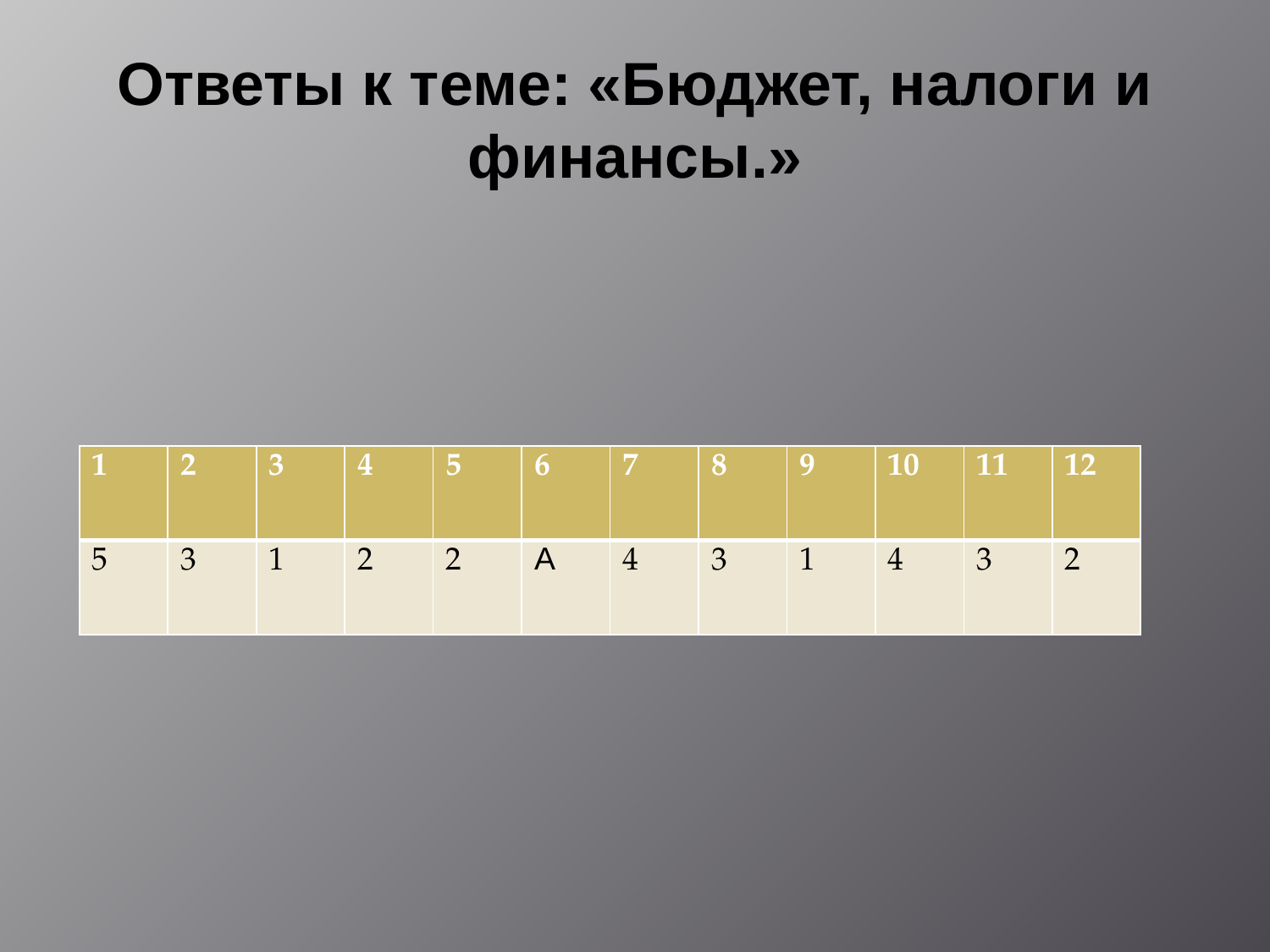

# Ответы к теме: «Бюджет, налоги и финансы.»

| 1 | 2 | 3 | 4 | 5 | 6 | 7 | 8 | 9 | 10 | 11 | 12 |
| --- | --- | --- | --- | --- | --- | --- | --- | --- | --- | --- | --- |
| 5 | 3 | 1 | 2 | 2 | А | 4 | 3 | 1 | 4 | 3 | 2 |